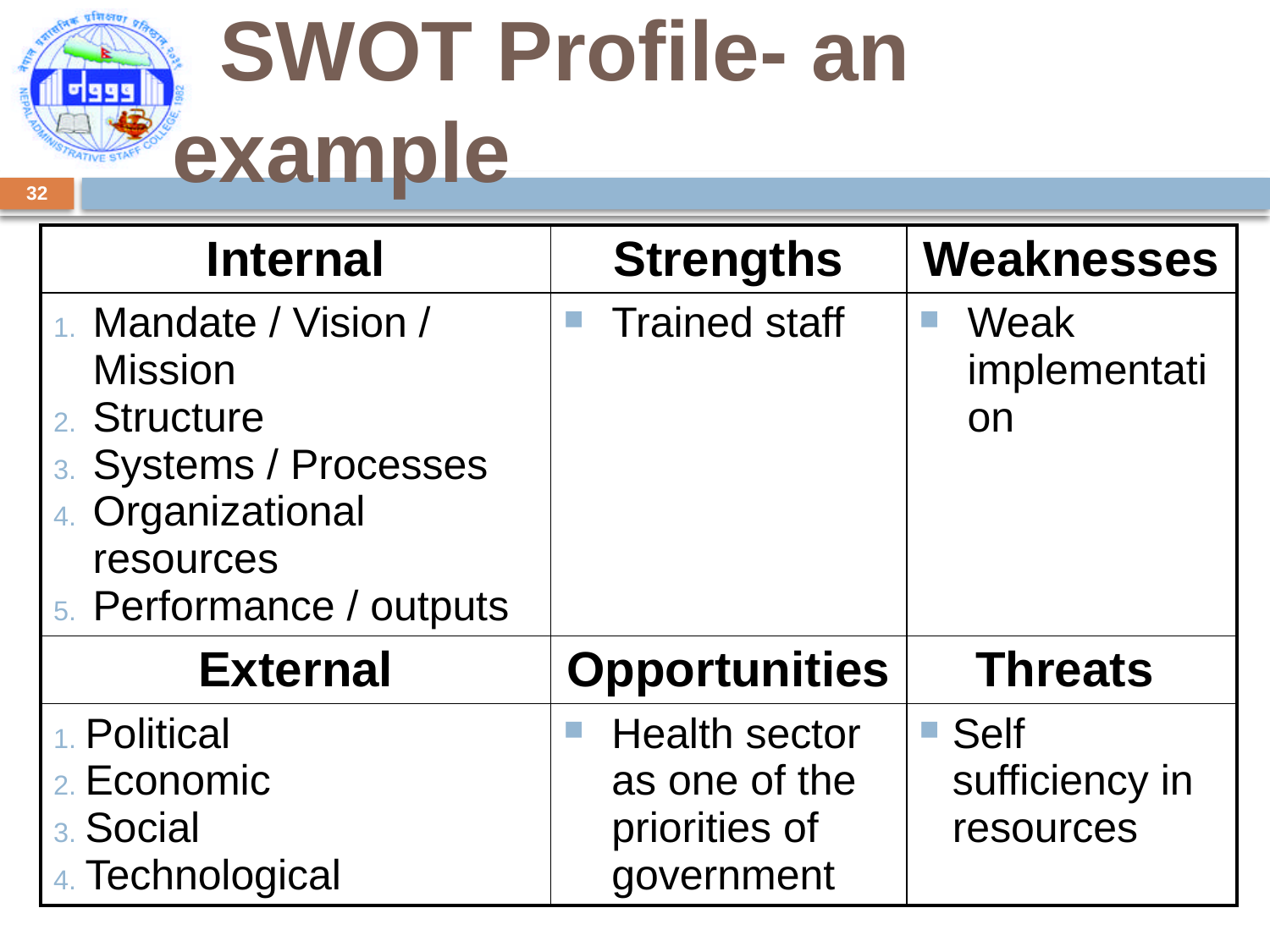

# SWOT Profile- an example
32
| Internal | Strengths | Weaknesses |
| --- | --- | --- |
| Mandate / Vision / Mission Structure Systems / Processes Organizational resources Performance / outputs | Trained staff | Weak implementation |
| External | Opportunities | Threats |
| Political Economic Social Technological | Health sector as one of the priorities of government | Self sufficiency in resources |